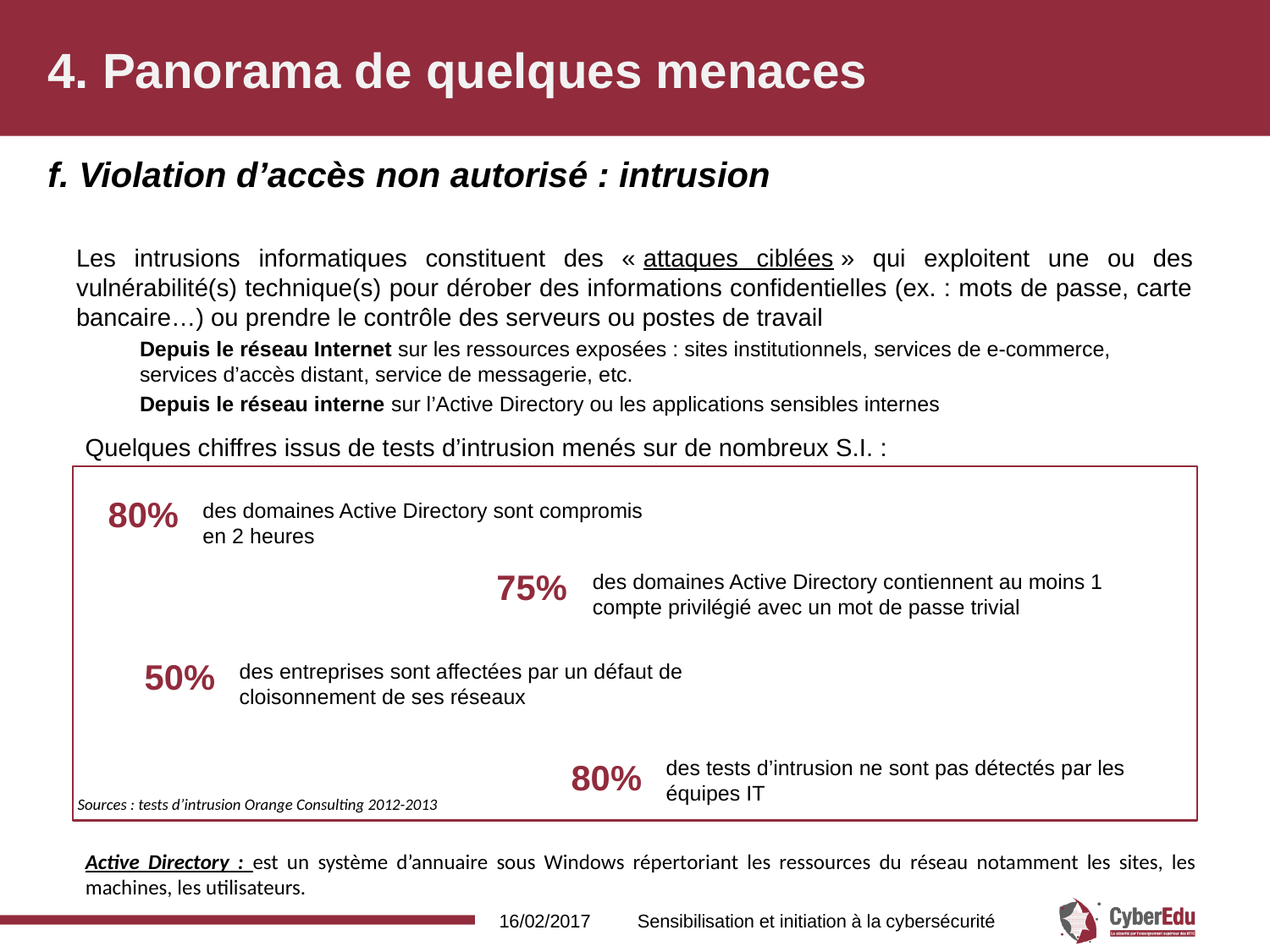

# 4. Panorama de quelques menaces
f. Violation d’accès non autorisé : intrusion
Les intrusions informatiques constituent des « attaques ciblées » qui exploitent une ou des vulnérabilité(s) technique(s) pour dérober des informations confidentielles (ex. : mots de passe, carte bancaire…) ou prendre le contrôle des serveurs ou postes de travail
Depuis le réseau Internet sur les ressources exposées : sites institutionnels, services de e-commerce, services d’accès distant, service de messagerie, etc.
Depuis le réseau interne sur l’Active Directory ou les applications sensibles internes
Quelques chiffres issus de tests d’intrusion menés sur de nombreux S.I. :

80%
des domaines Active Directory sont compromis en 2 heures
75%
des domaines Active Directory contiennent au moins 1 compte privilégié avec un mot de passe trivial
50%
des entreprises sont affectées par un défaut de cloisonnement de ses réseaux
des tests d’intrusion ne sont pas détectés par les équipes IT
80%
Sources : tests d’intrusion Orange Consulting 2012-2013
Active Directory : est un système d’annuaire sous Windows répertoriant les ressources du réseau notamment les sites, les machines, les utilisateurs.
16/02/2017
Sensibilisation et initiation à la cybersécurité